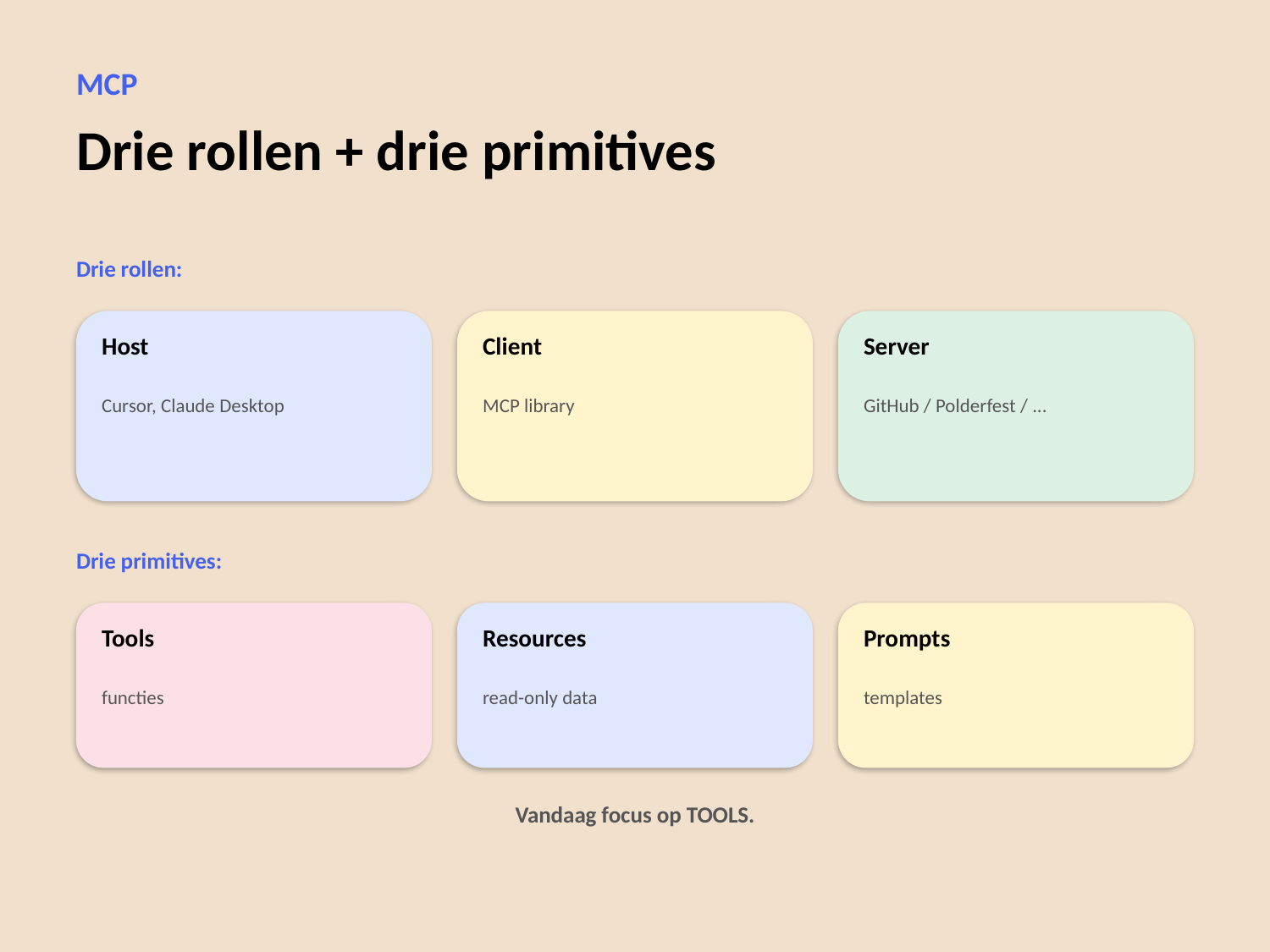

MCP
Drie rollen + drie primitives
Drie rollen:

Host
Client
Server
Cursor, Claude Desktop
MCP library
GitHub / Polderfest / ...
Drie primitives:

Tools
Resources
Prompts
functies
read-only data
templates
Vandaag focus op TOOLS.